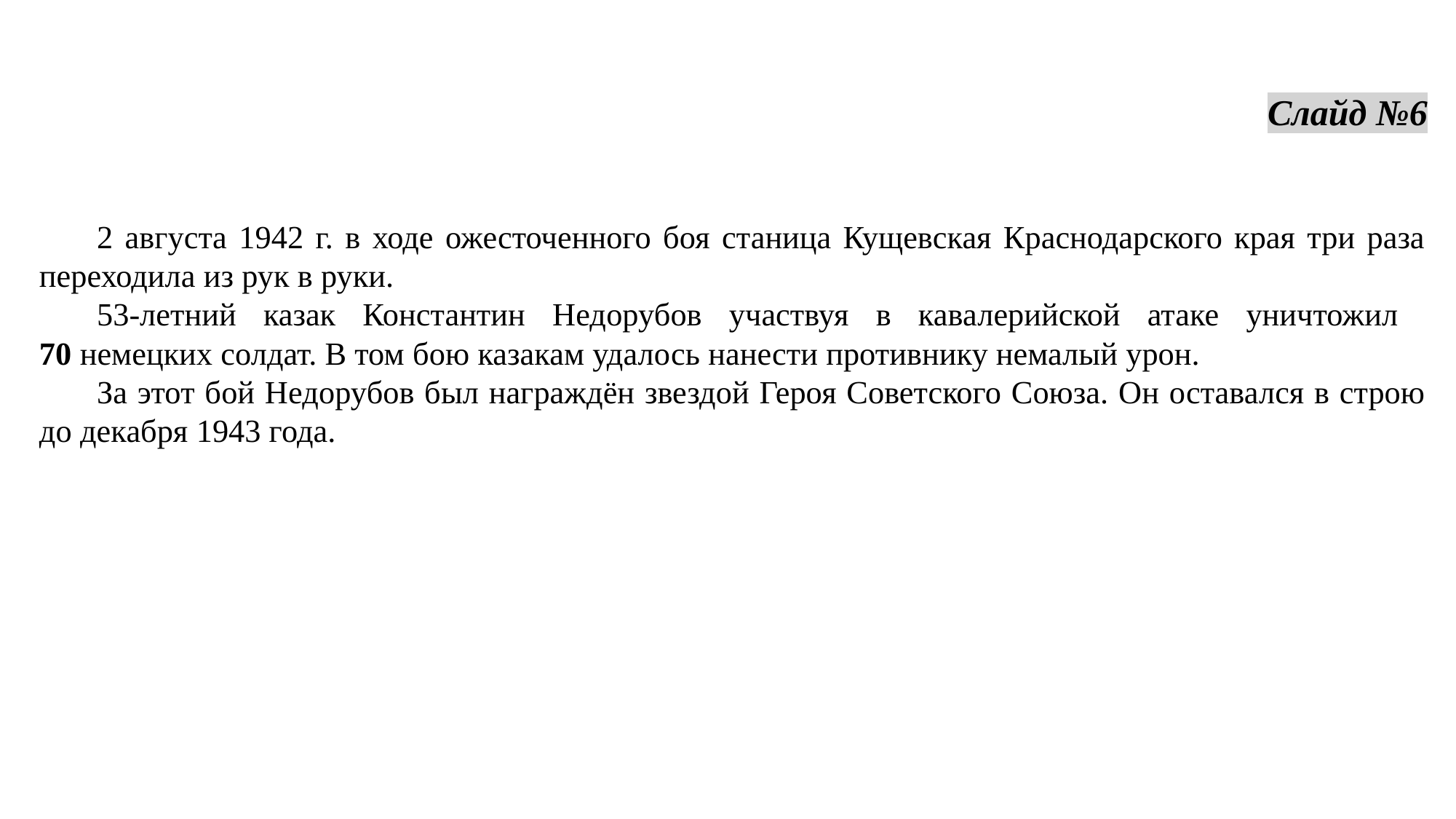

Слайд №6

2 августа 1942 г. в ходе ожесточенного боя станица Кущевская Краснодарского края три раза переходила из рук в руки.
53-летний казак Константин Недорубов участвуя в кавалерийской атаке уничтожил
70 немецких солдат. В том бою казакам удалось нанести противнику немалый урон.
За этот бой Недорубов был награждён звездой Героя Советского Союза. Он оставался в строю до декабря 1943 года.